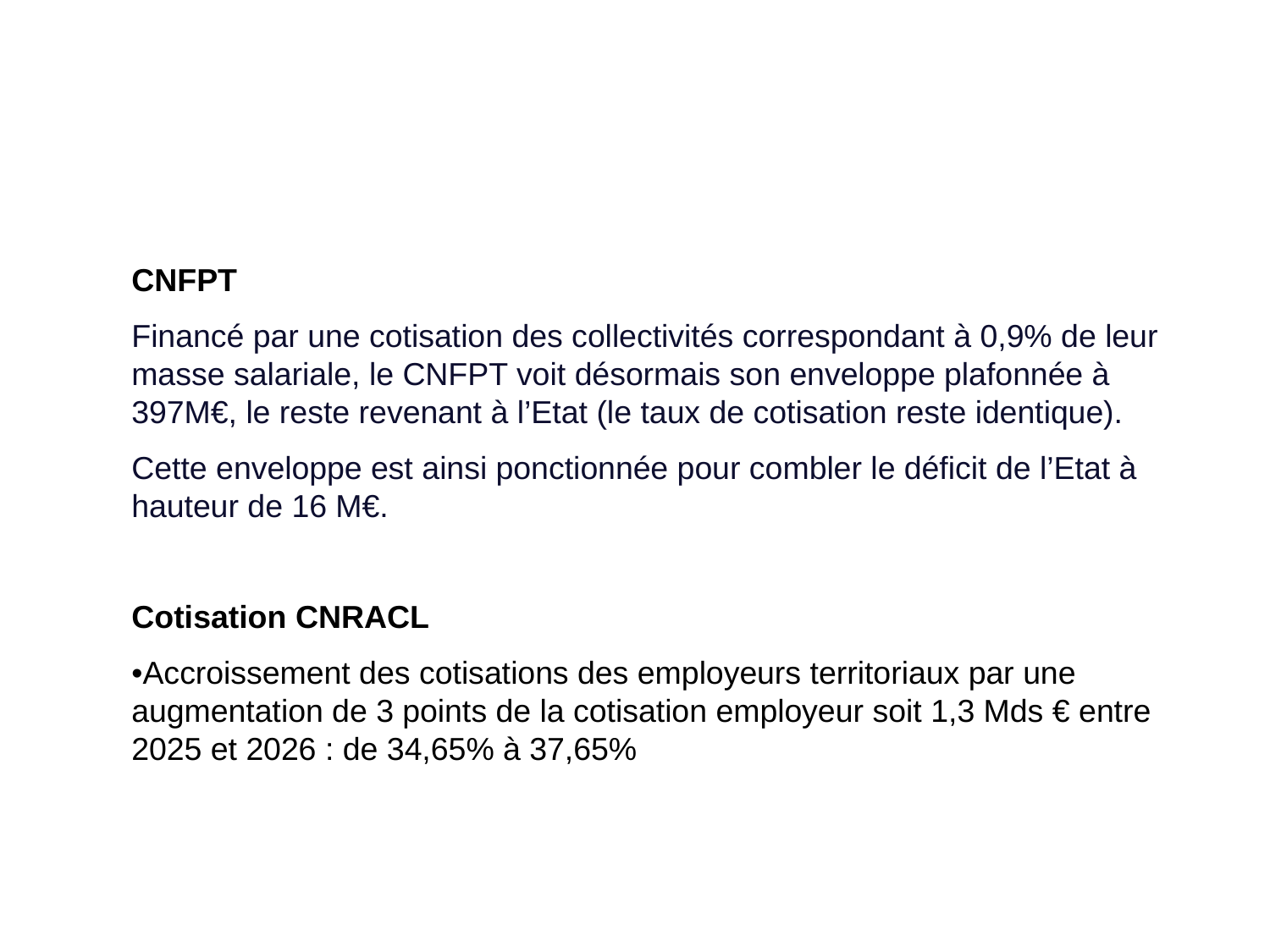

#
CNFPT
Financé par une cotisation des collectivités correspondant à 0,9% de leur masse salariale, le CNFPT voit désormais son enveloppe plafonnée à 397M€, le reste revenant à l’Etat (le taux de cotisation reste identique).
Cette enveloppe est ainsi ponctionnée pour combler le déficit de l’Etat à hauteur de 16 M€.

Cotisation CNRACL
•Accroissement des cotisations des employeurs territoriaux par une augmentation de 3 points de la cotisation employeur soit 1,3 Mds € entre 2025 et 2026 : de 34,65% à 37,65%